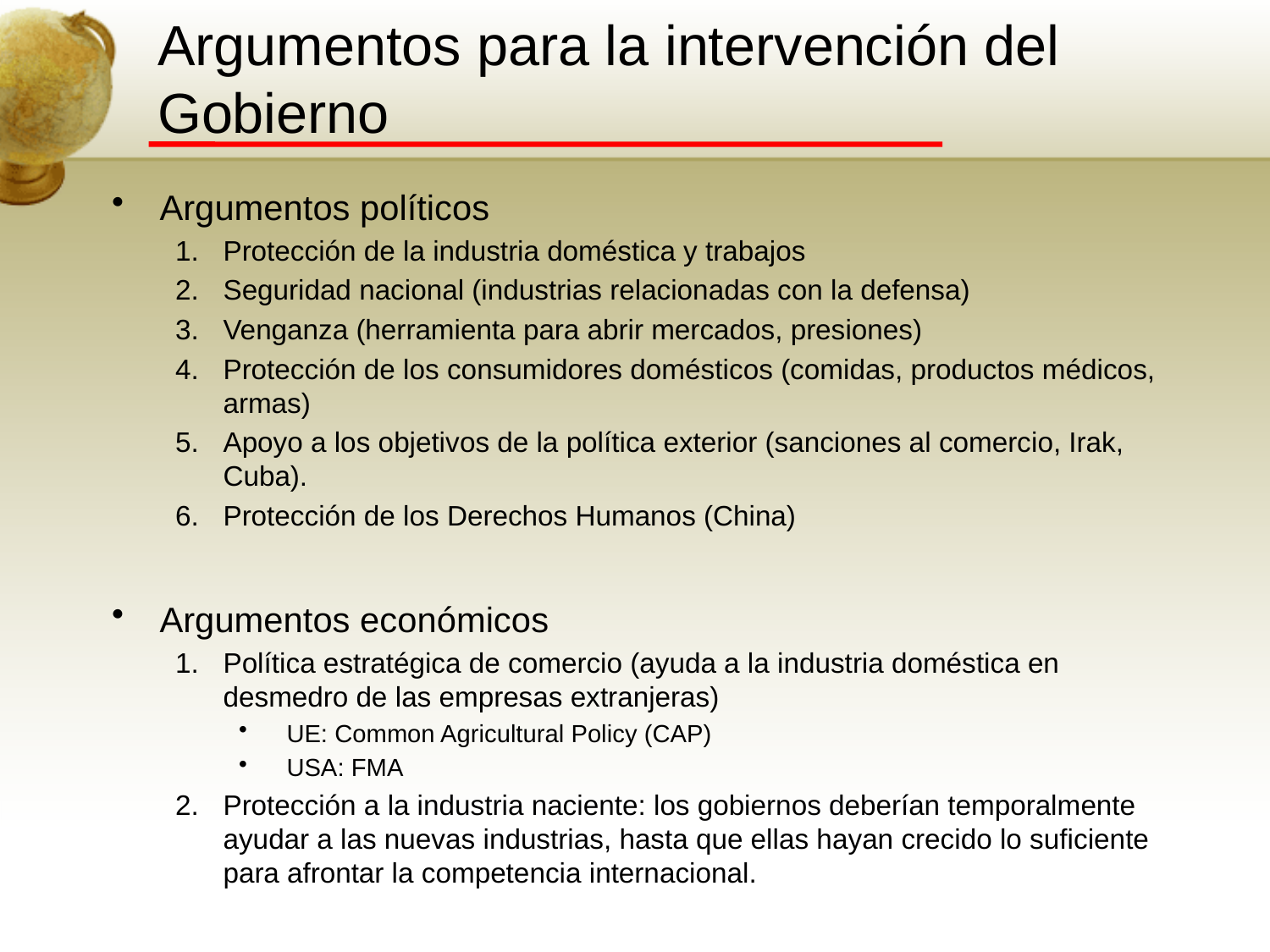

# Argumentos para la intervención del Gobierno

Argumentos políticos
Protección de la industria doméstica y trabajos
Seguridad nacional (industrias relacionadas con la defensa)
Venganza (herramienta para abrir mercados, presiones)
Protección de los consumidores domésticos (comidas, productos médicos, armas)
Apoyo a los objetivos de la política exterior (sanciones al comercio, Irak, Cuba).
Protección de los Derechos Humanos (China)

Argumentos económicos
Política estratégica de comercio (ayuda a la industria doméstica en desmedro de las empresas extranjeras)
UE: Common Agricultural Policy (CAP)
USA: FMA
Protección a la industria naciente: los gobiernos deberían temporalmente ayudar a las nuevas industrias, hasta que ellas hayan crecido lo suficiente para afrontar la competencia internacional.